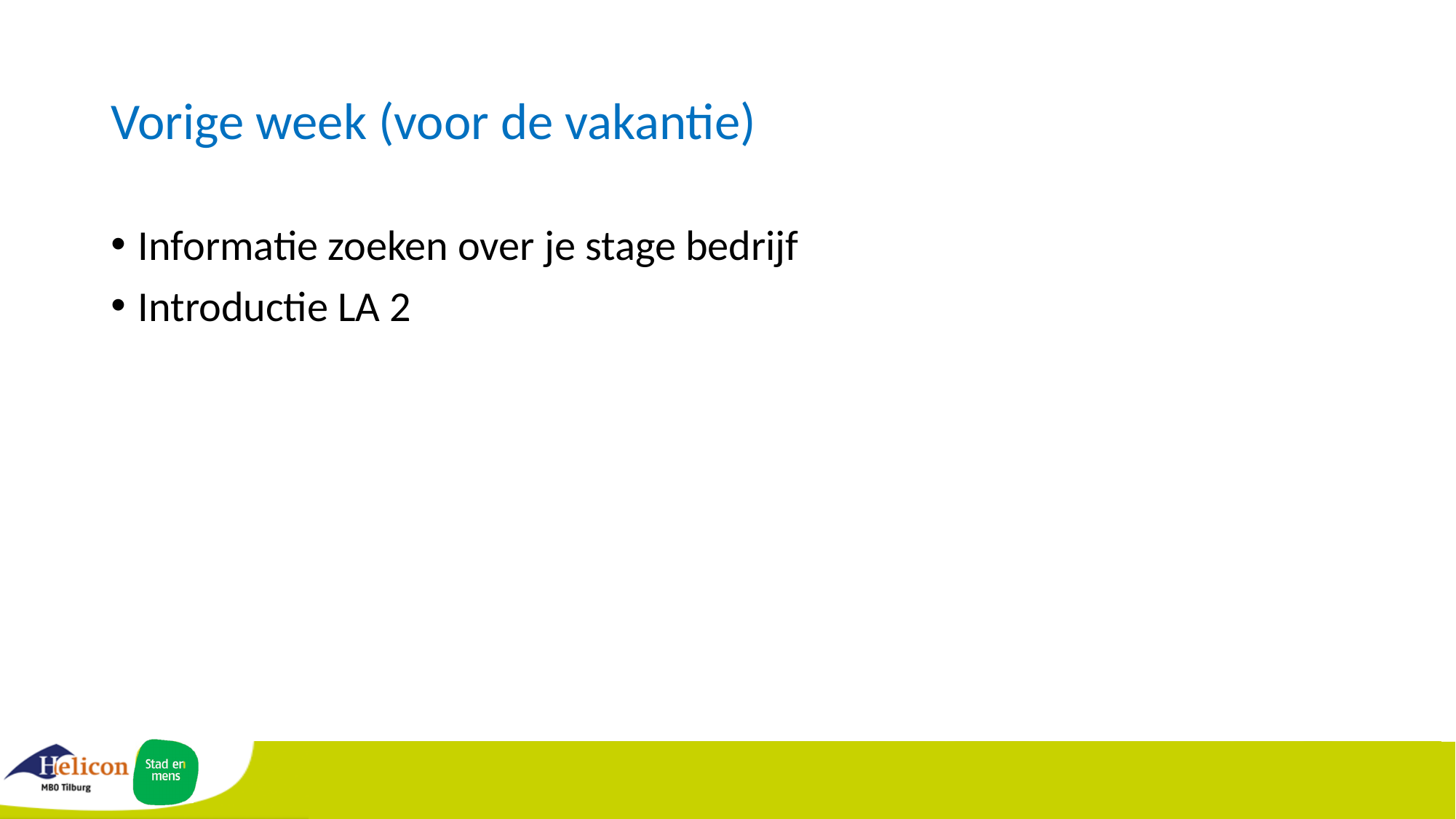

# Vorige week (voor de vakantie)
Informatie zoeken over je stage bedrijf
Introductie LA 2